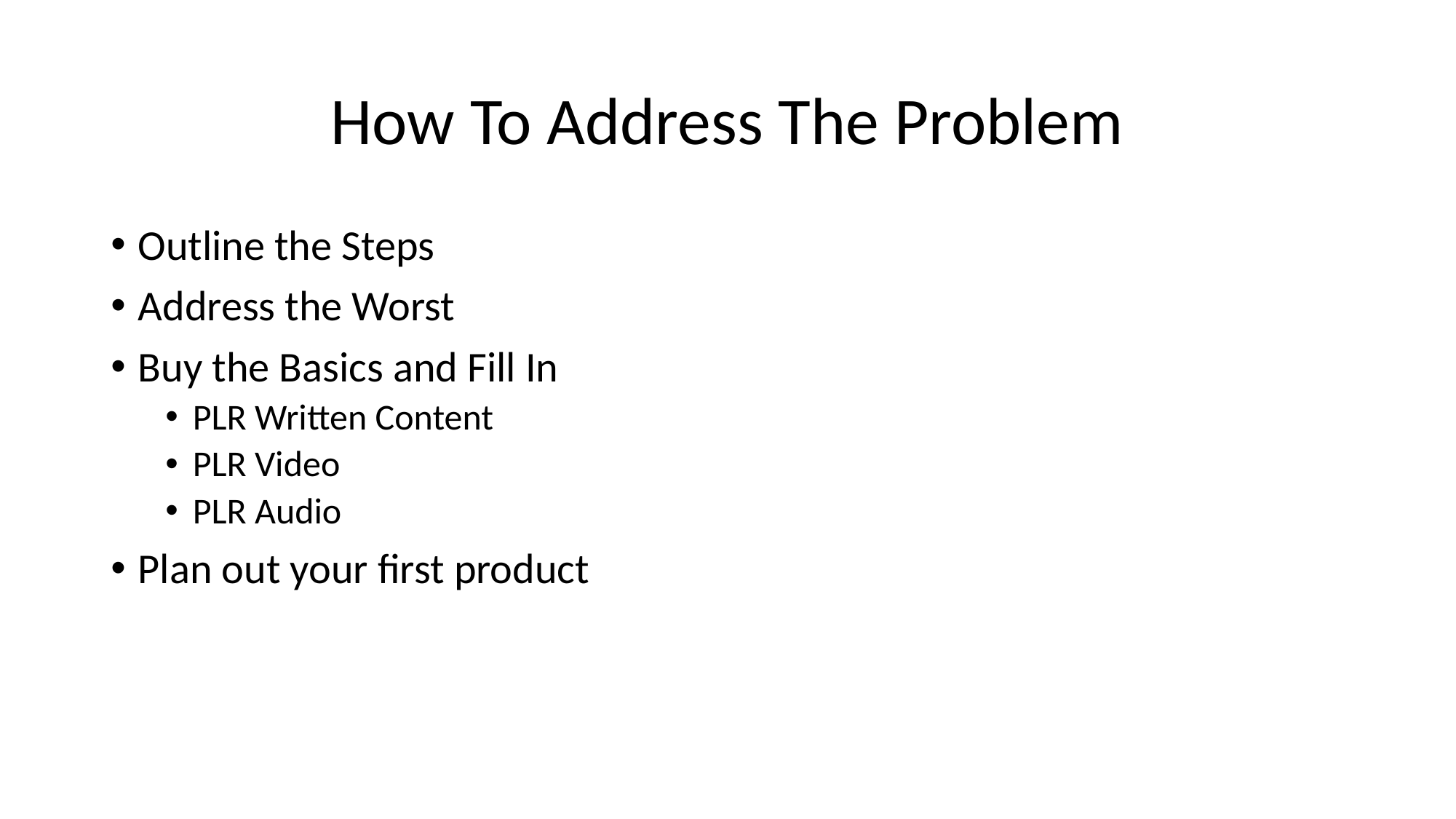

# How To Address The Problem
Outline the Steps
Address the Worst
Buy the Basics and Fill In
PLR Written Content
PLR Video
PLR Audio
Plan out your first product